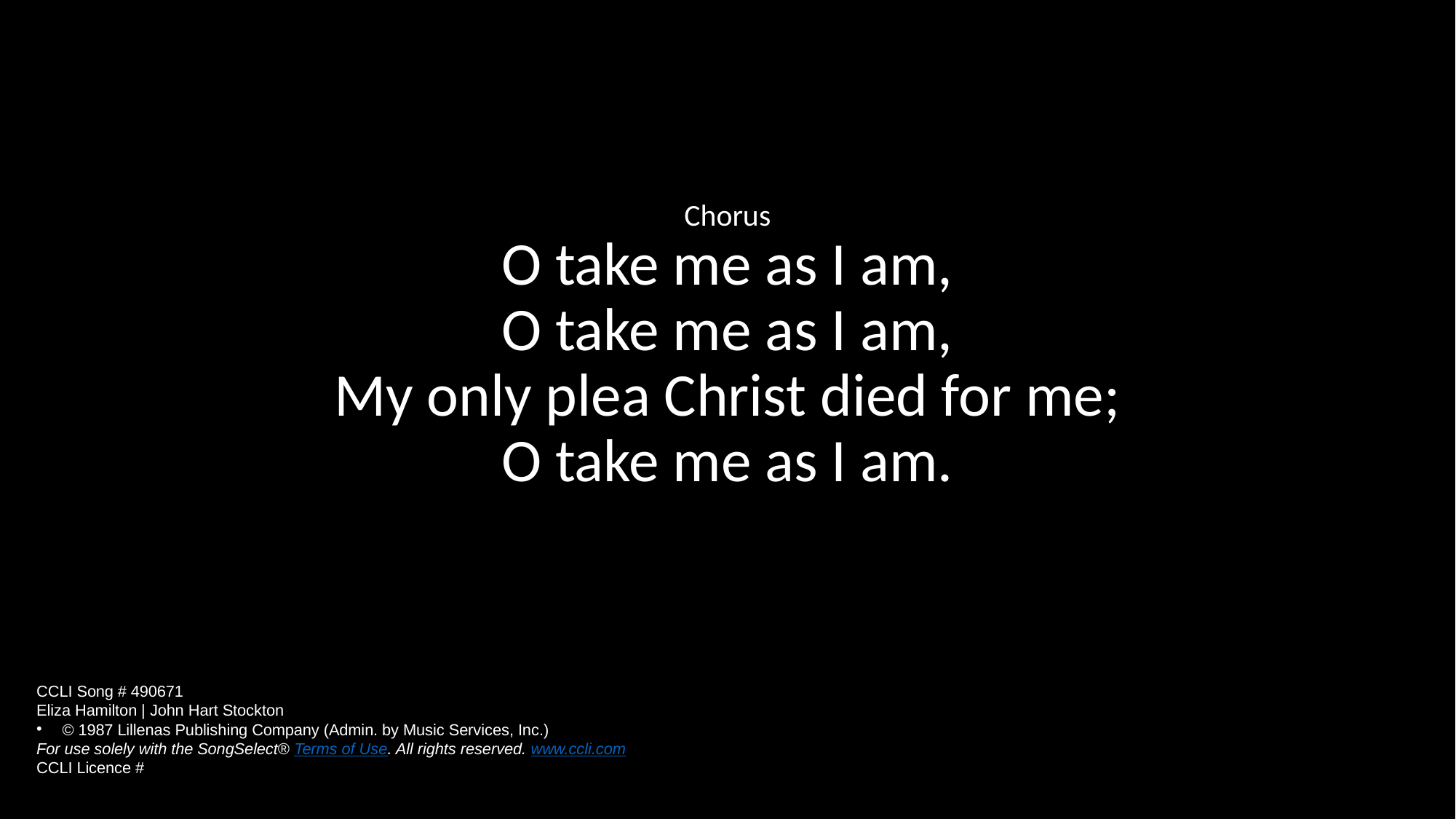

Chorus
O take me as I am,
O take me as I am,
My only plea Christ died for me;
O take me as I am.

CCLI Song # 490671
Eliza Hamilton | John Hart Stockton
© 1987 Lillenas Publishing Company (Admin. by Music Services, Inc.)
For use solely with the SongSelect® Terms of Use. All rights reserved. www.ccli.com
CCLI Licence #